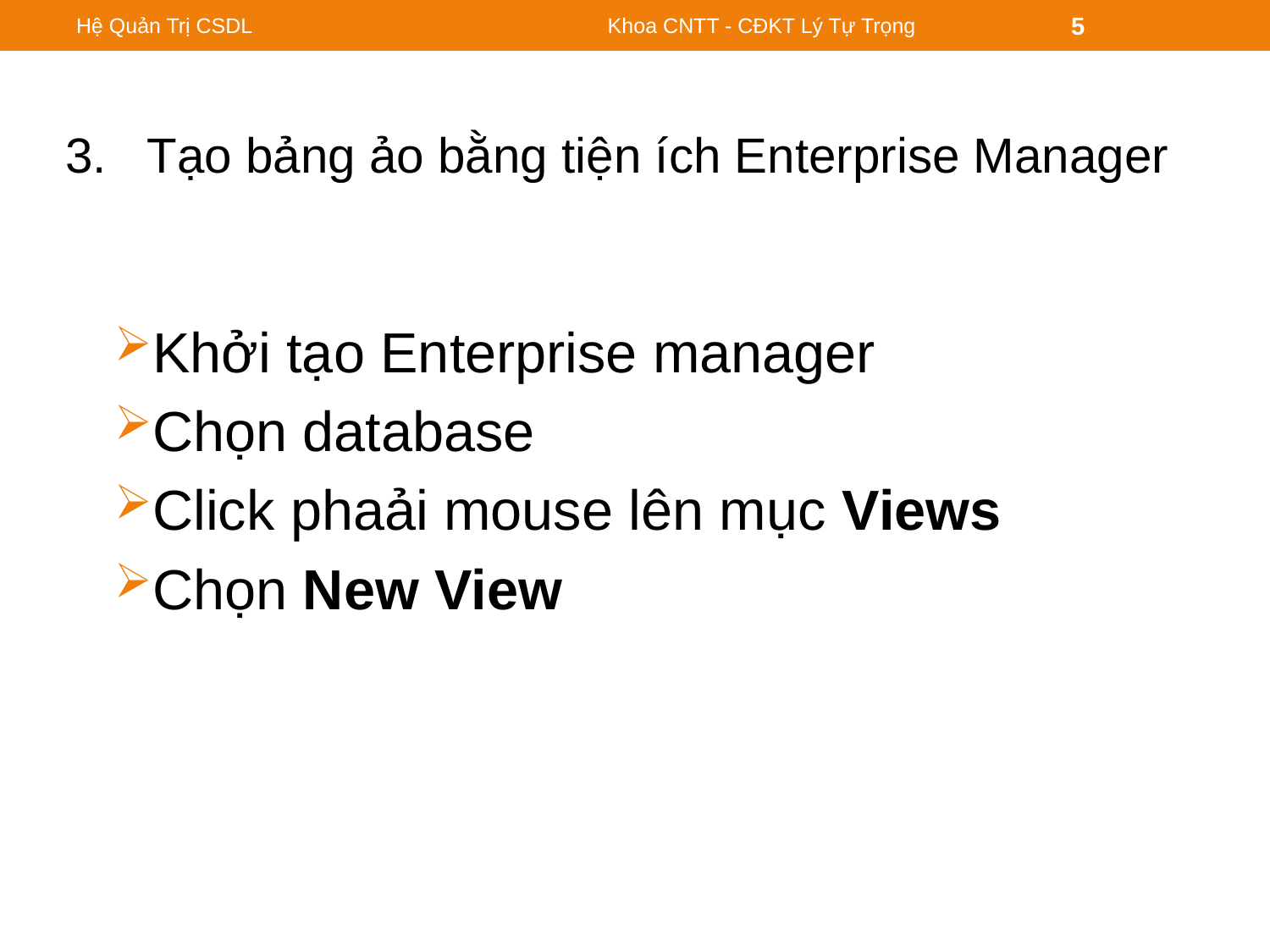

Hệ Quản Trị CSDL
Khoa CNTT - CĐKT Lý Tự Trọng
5
# 3.   Tạo bảng ảo bằng tiện ích Enterprise Manager

Khởi tạo Enterprise manager
Chọn database
Click phaải mouse lên mục Views
Chọn New View